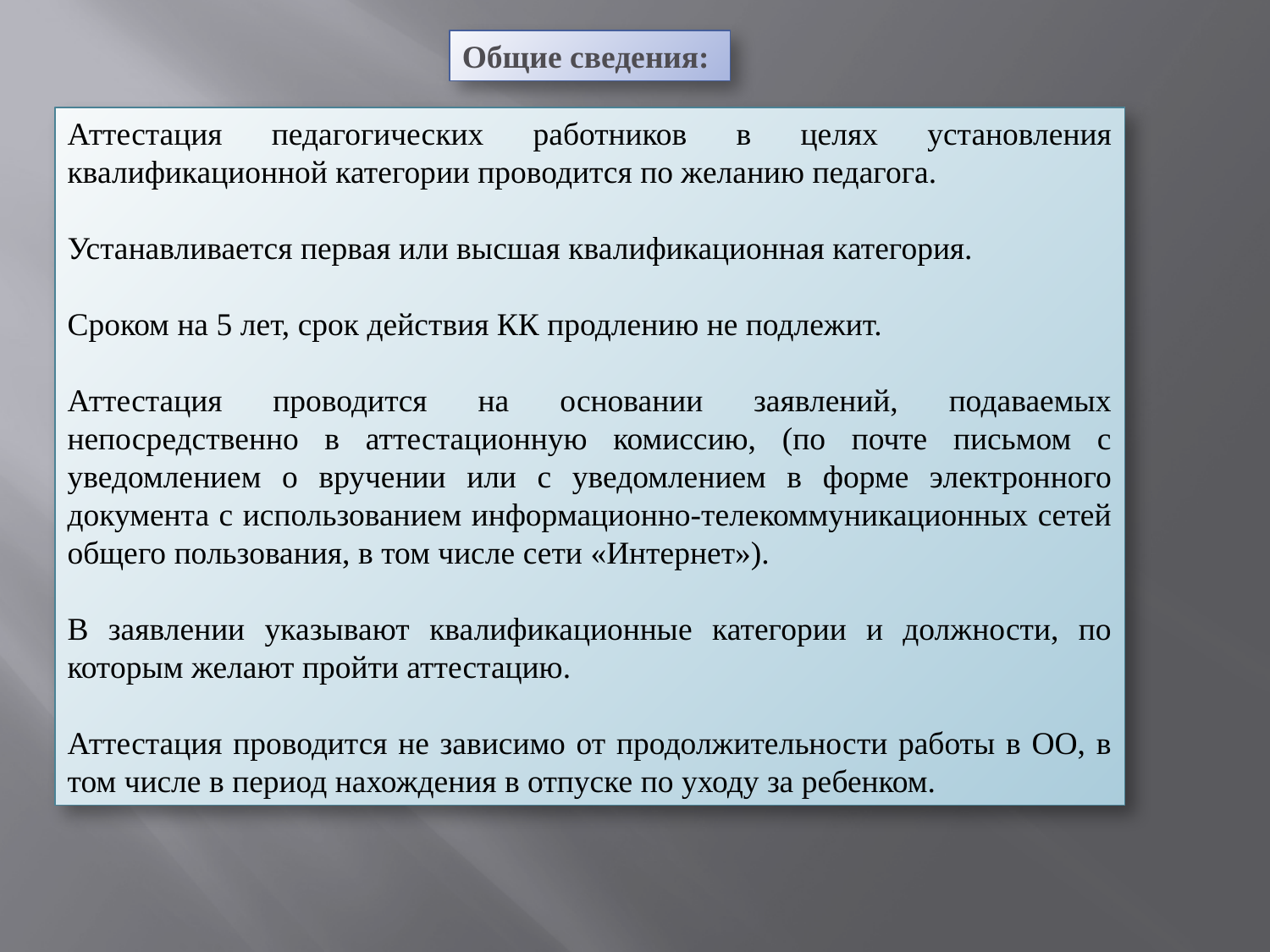

Общие сведения:
Аттестация педагогических работников в целях установления квалификационной категории проводится по желанию педагога.

Устанавливается первая или высшая квалификационная категория.

Сроком на 5 лет, срок действия КК продлению не подлежит.

Аттестация проводится на основании заявлений, подаваемых непосредственно в аттестационную комиссию, (по почте письмом с уведомлением о вручении или с уведомлением в форме электронного документа с использованием информационно-телекоммуникационных сетей общего пользования, в том числе сети «Интернет»).

В заявлении указывают квалификационные категории и должности, по которым желают пройти аттестацию.

Аттестация проводится не зависимо от продолжительности работы в ОО, в том числе в период нахождения в отпуске по уходу за ребенком.